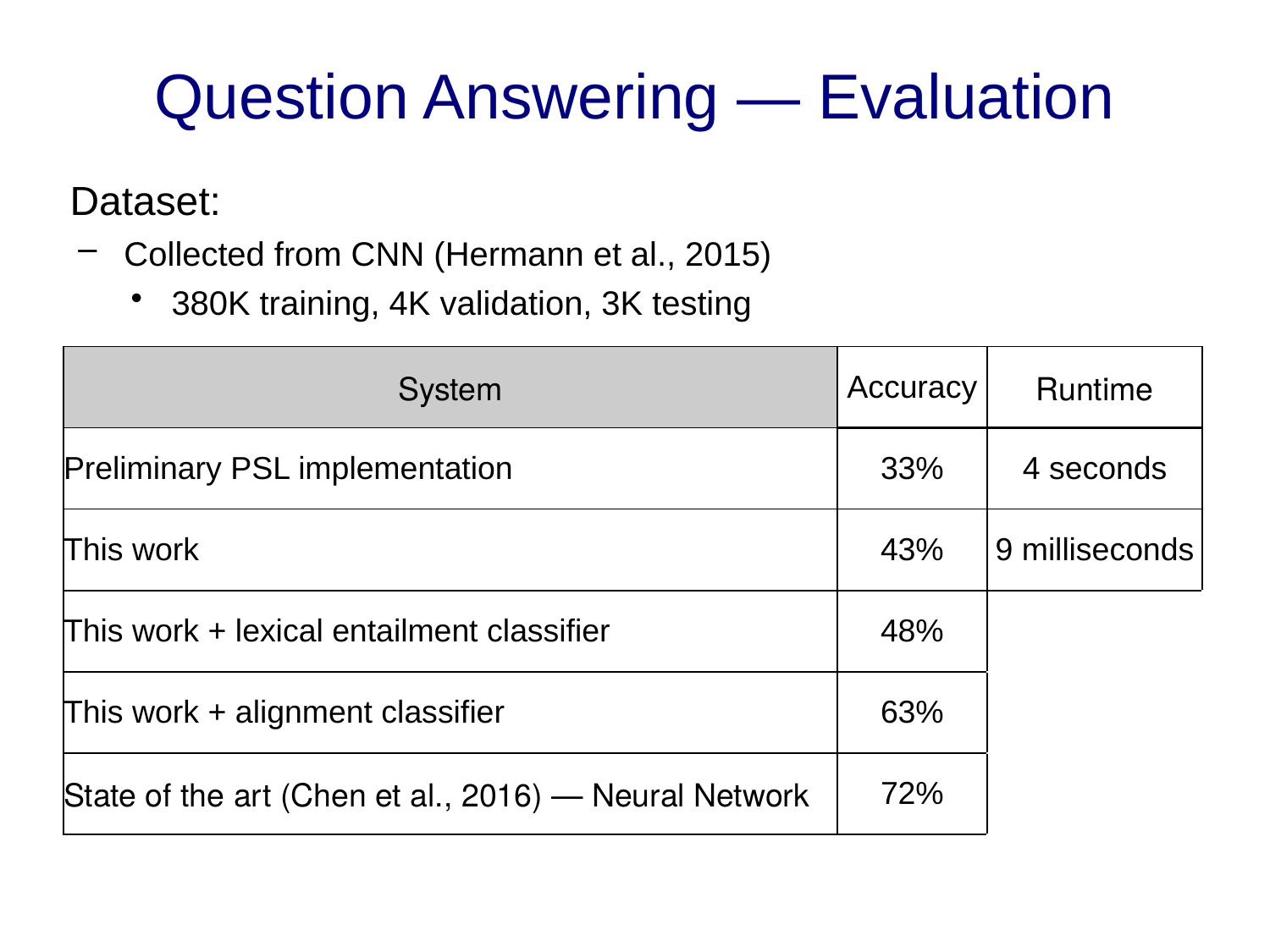

# Question Answering — Evaluation
Dataset:
Collected from CNN (Hermann et al., 2015)
380K training, 4K validation, 3K testing
| System | Accuracy | Runtime |
| --- | --- | --- |
| Preliminary PSL implementation | 33% | 4 seconds |
| This work | 43% | 9 milliseconds |
| This work + lexical entailment classifier | 48% |  |
| This work + alignment classifier | 63% |  |
| State of the art (Chen et al., 2016) — Neural Network | 72% |  |
75